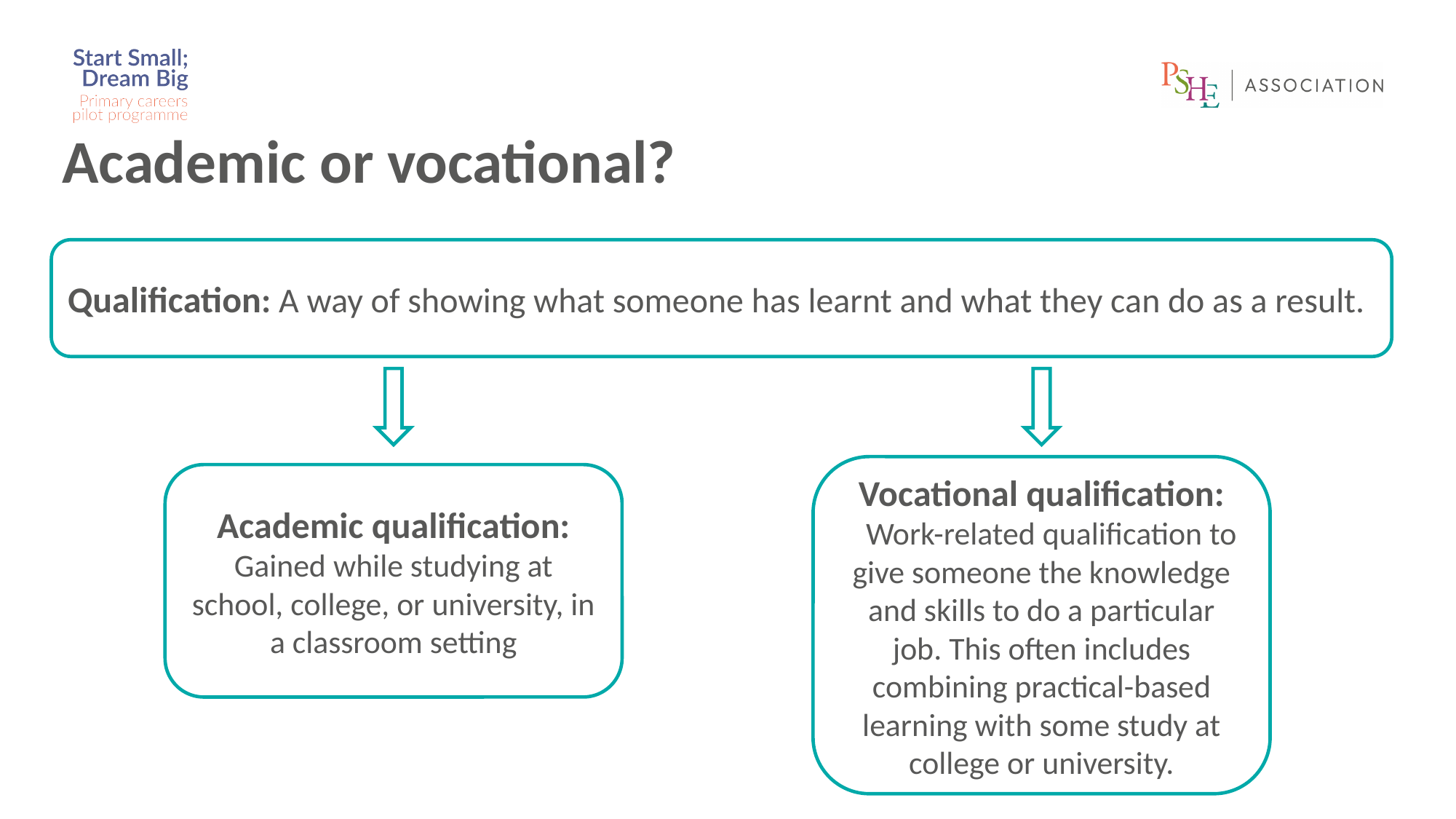

Academic or vocational?
Qualification: A way of showing what someone has learnt and what they can do as a result.

Vocational qualification:
a Work-related qualification to give someone the knowledge and skills to do a particular job. This often includes combining practical-based learning with some study at college or university.
Academic qualification:
Gained while studying at school, college, or university, in a classroom setting